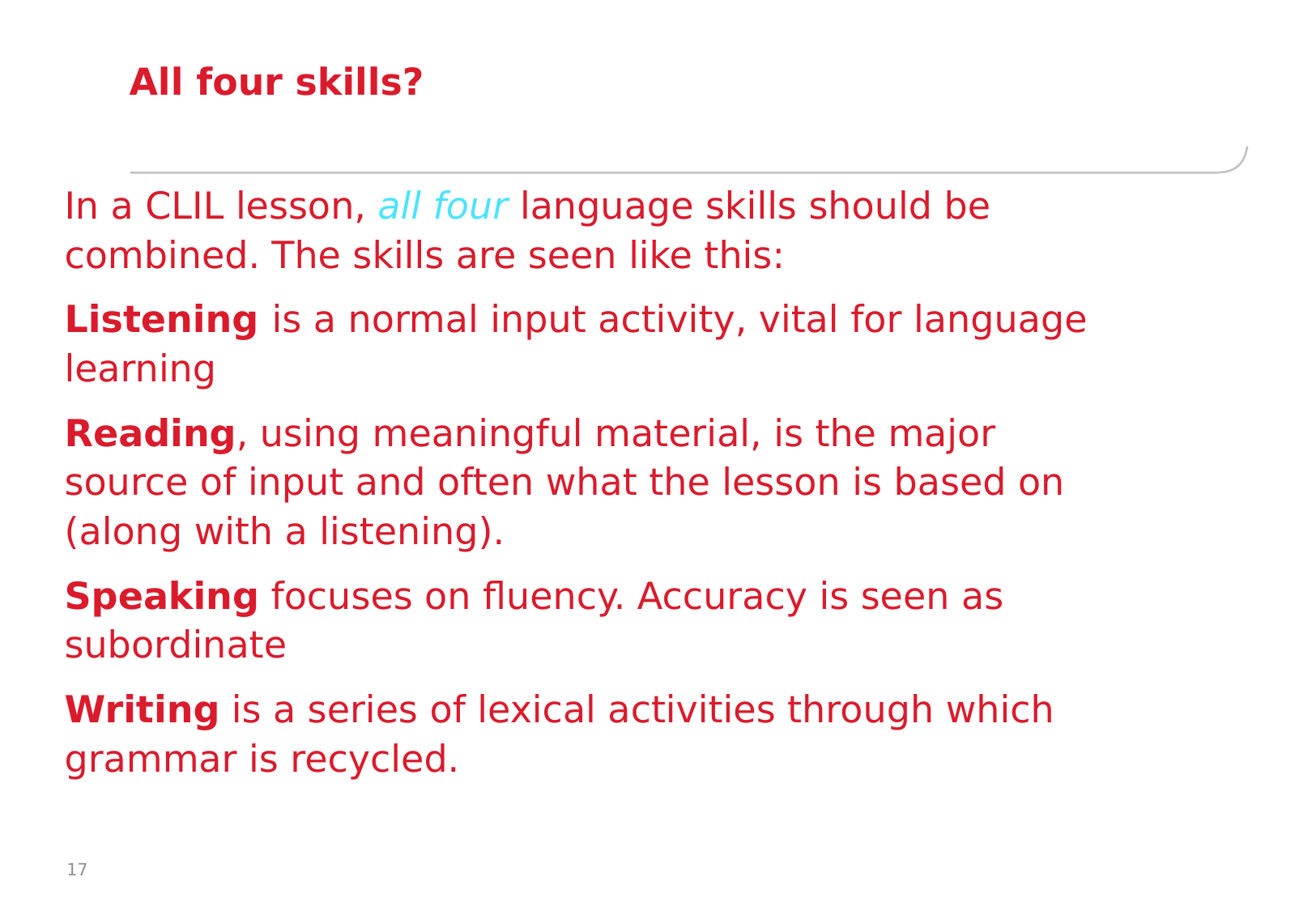

# All four skills?
In a CLIL lesson, all four language skills should be combined. The skills are seen like this:
Listening is a normal input activity, vital for language learning
Reading, using meaningful material, is the major source of input and often what the lesson is based on (along with a listening).
Speaking focuses on fluency. Accuracy is seen as subordinate
Writing is a series of lexical activities through which grammar is recycled.

17